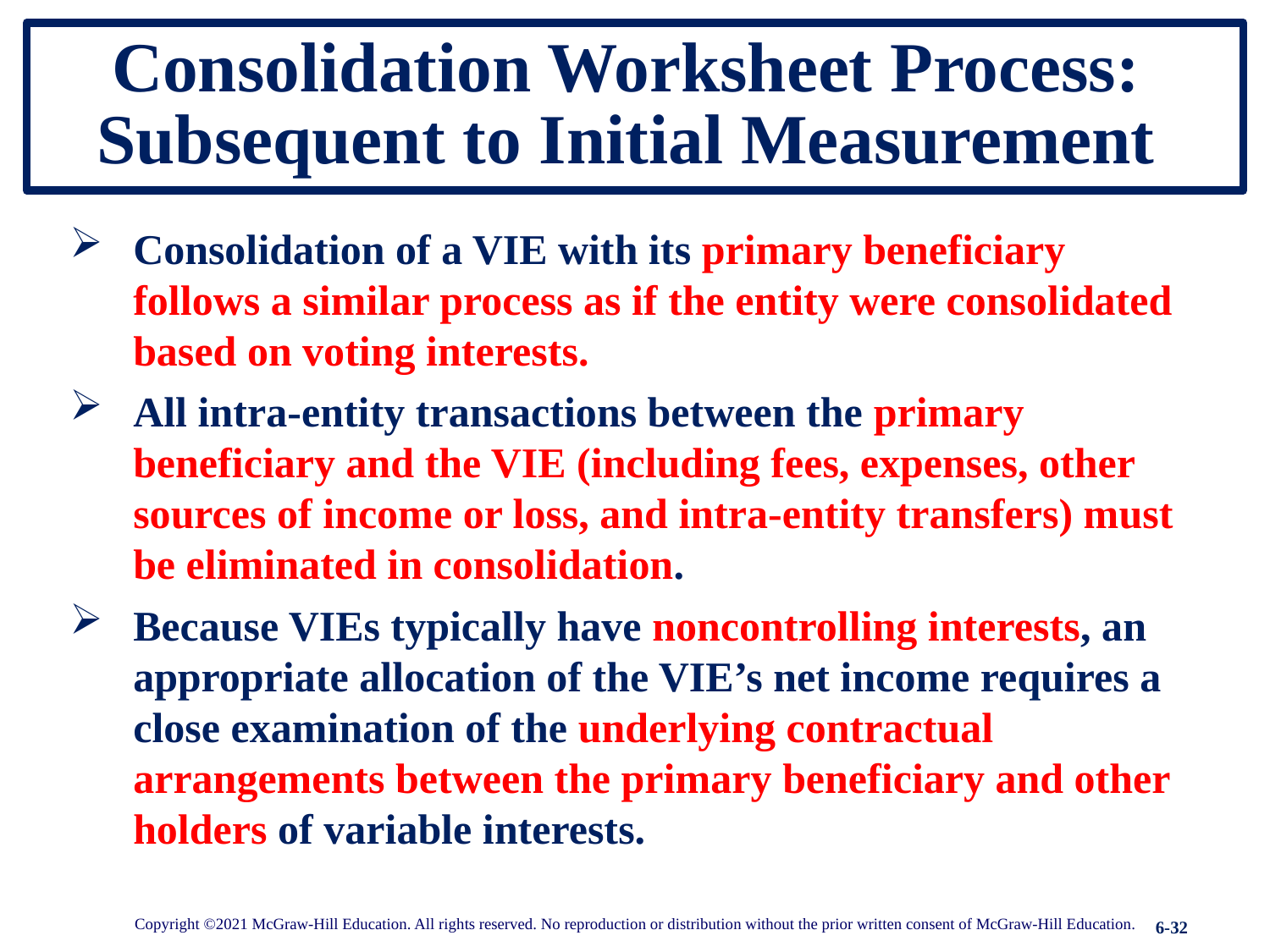

# Consolidation Worksheet Process: Subsequent to Initial Measurement
Consolidation of a VIE with its primary beneficiary follows a similar process as if the entity were consolidated based on voting interests.
All intra-entity transactions between the primary beneficiary and the VIE (including fees, expenses, other sources of income or loss, and intra-entity transfers) must be eliminated in consolidation.
Because VIEs typically have noncontrolling interests, an appropriate allocation of the VIE’s net income requires a close examination of the underlying contractual arrangements between the primary beneficiary and other holders of variable interests.
Copyright ©2021 McGraw-Hill Education. All rights reserved. No reproduction or distribution without the prior written consent of McGraw-Hill Education.
6-32